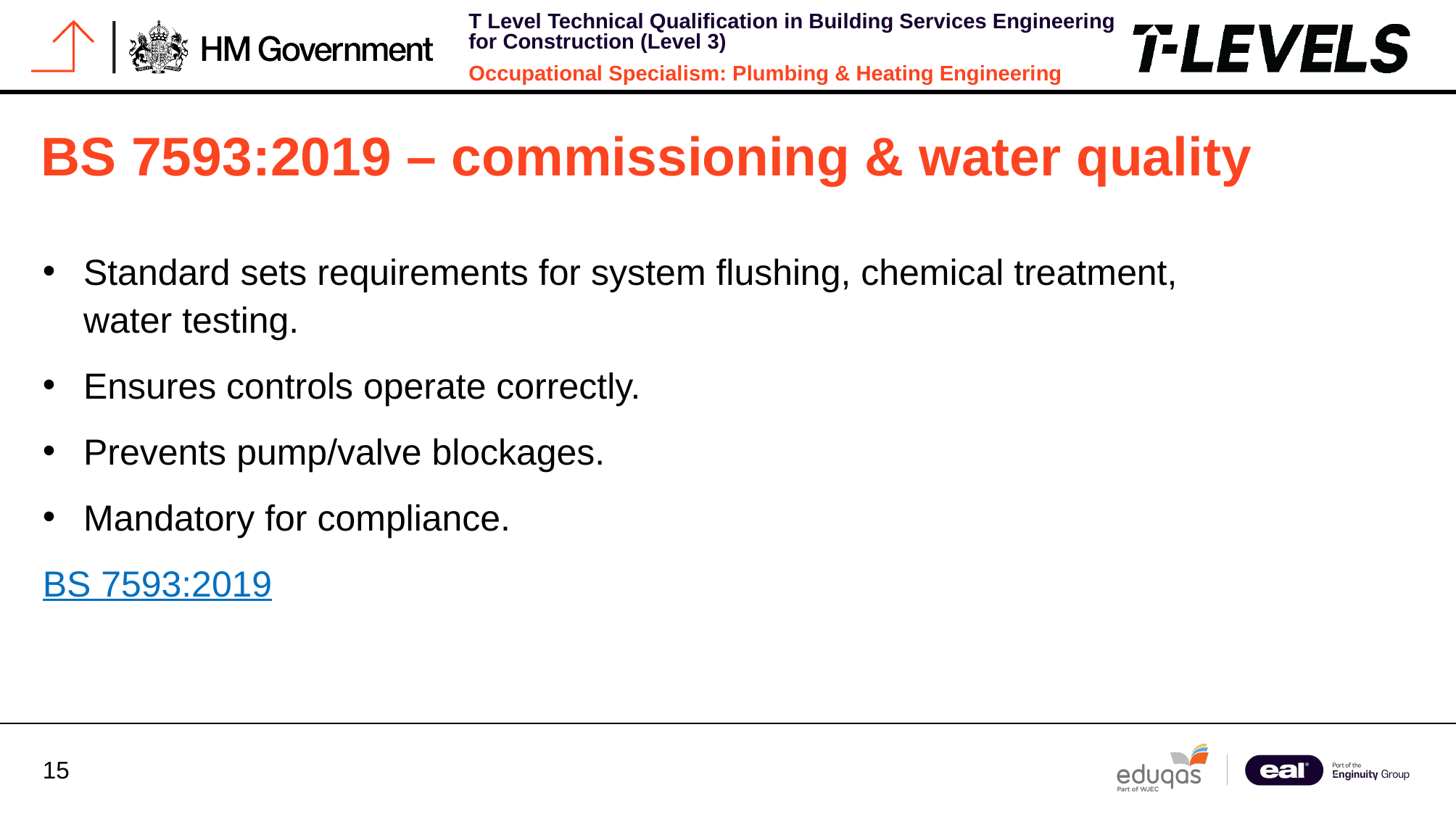

# BS 7593:2019 – commissioning & water quality
Standard sets requirements for system flushing, chemical treatment, water testing.
Ensures controls operate correctly.
Prevents pump/valve blockages.
Mandatory for compliance.
BS 7593:2019